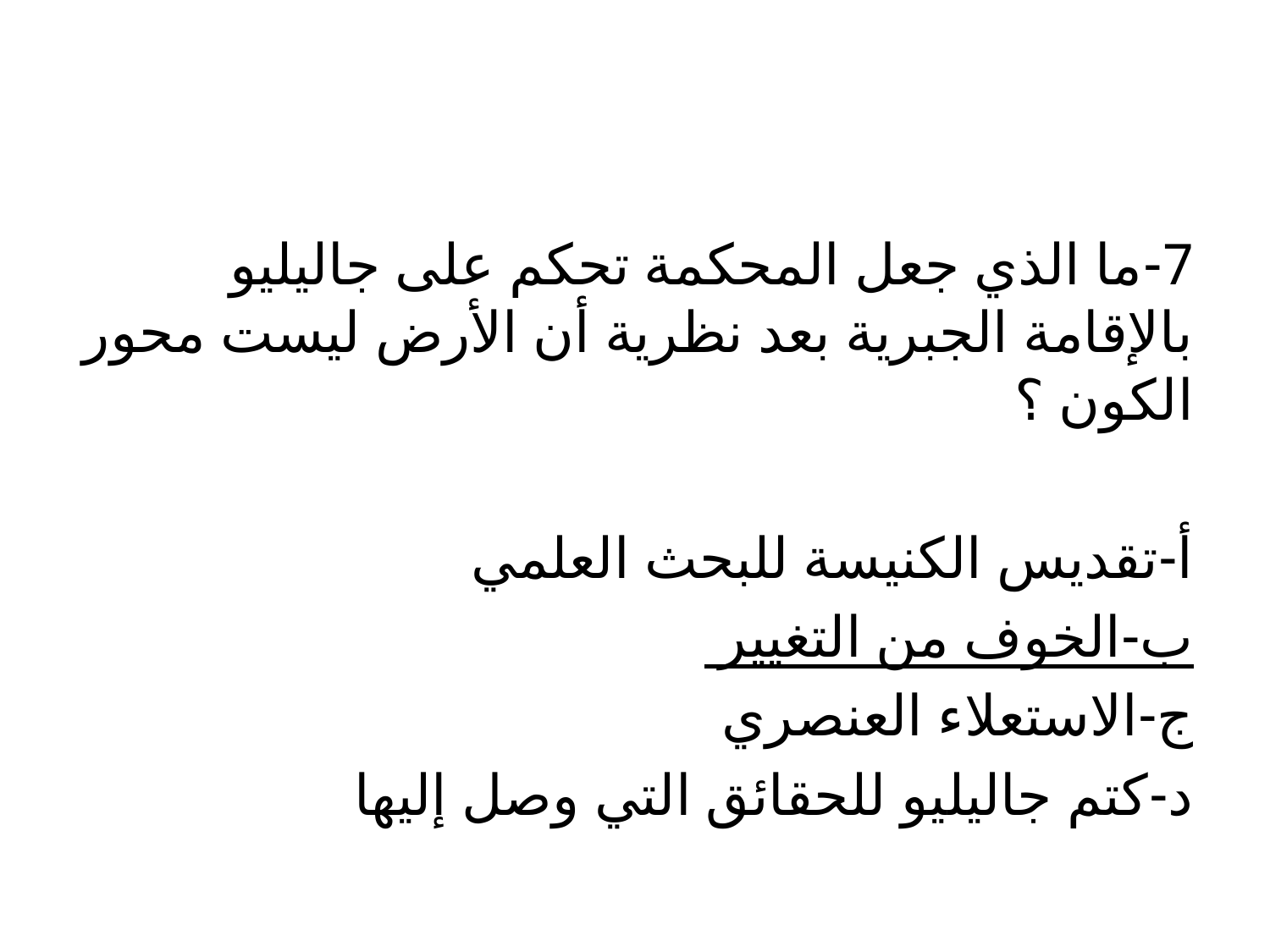

#
7-ما الذي جعل المحكمة تحكم على جاليليو بالإقامة الجبرية بعد نظرية أن الأرض ليست محور الكون ؟

أ-تقديس الكنيسة للبحث العلمي
ب-الخوف من التغيير
ج-الاستعلاء العنصري
د-كتم جاليليو للحقائق التي وصل إليها